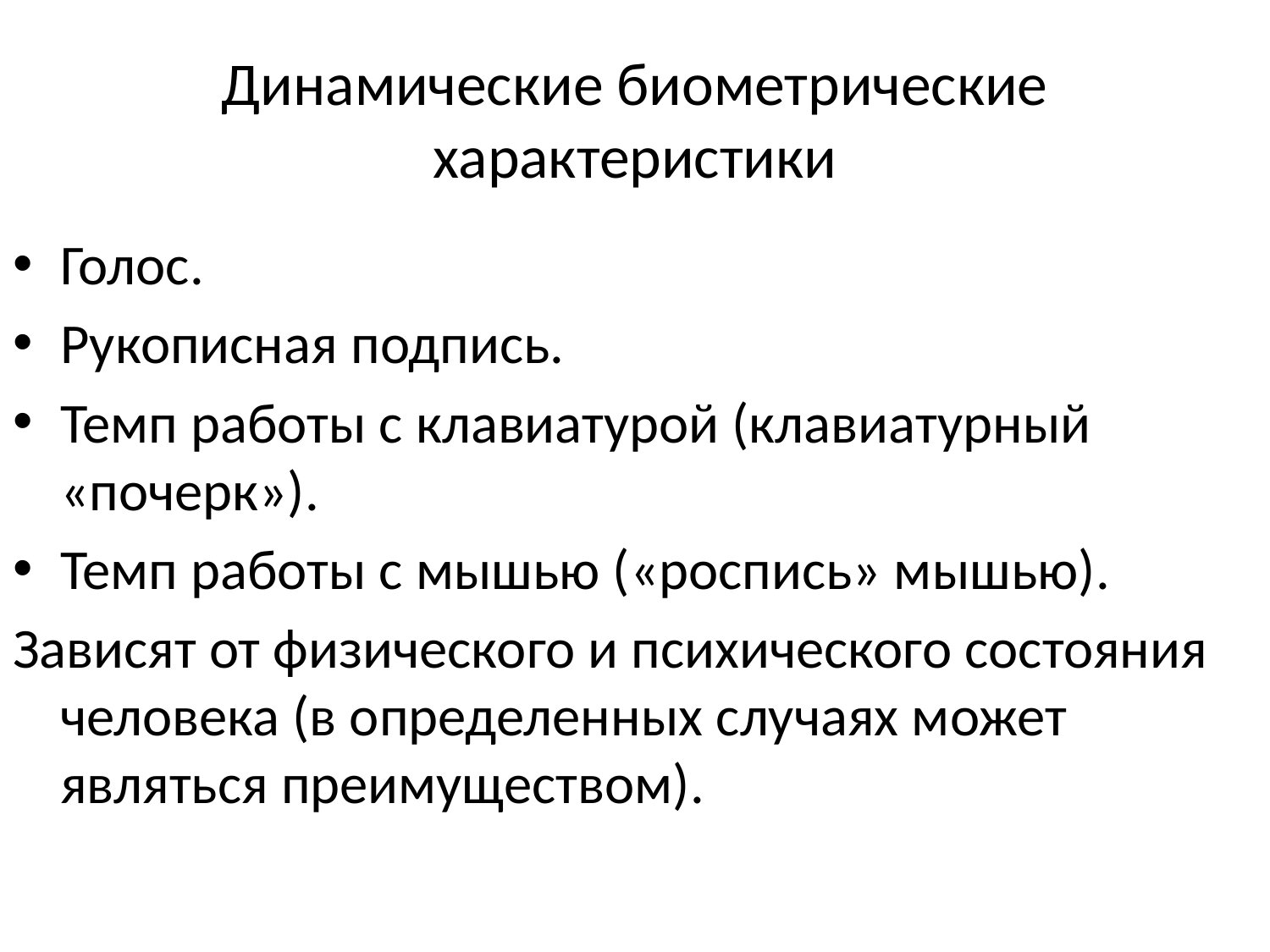

# Динамические биометрические характеристики
Голос.
Рукописная подпись.
Темп работы с клавиатурой (клавиатурный «почерк»).
Темп работы с мышью («роспись» мышью).
Зависят от физического и психического состояния человека (в определенных случаях может являться преимуществом).